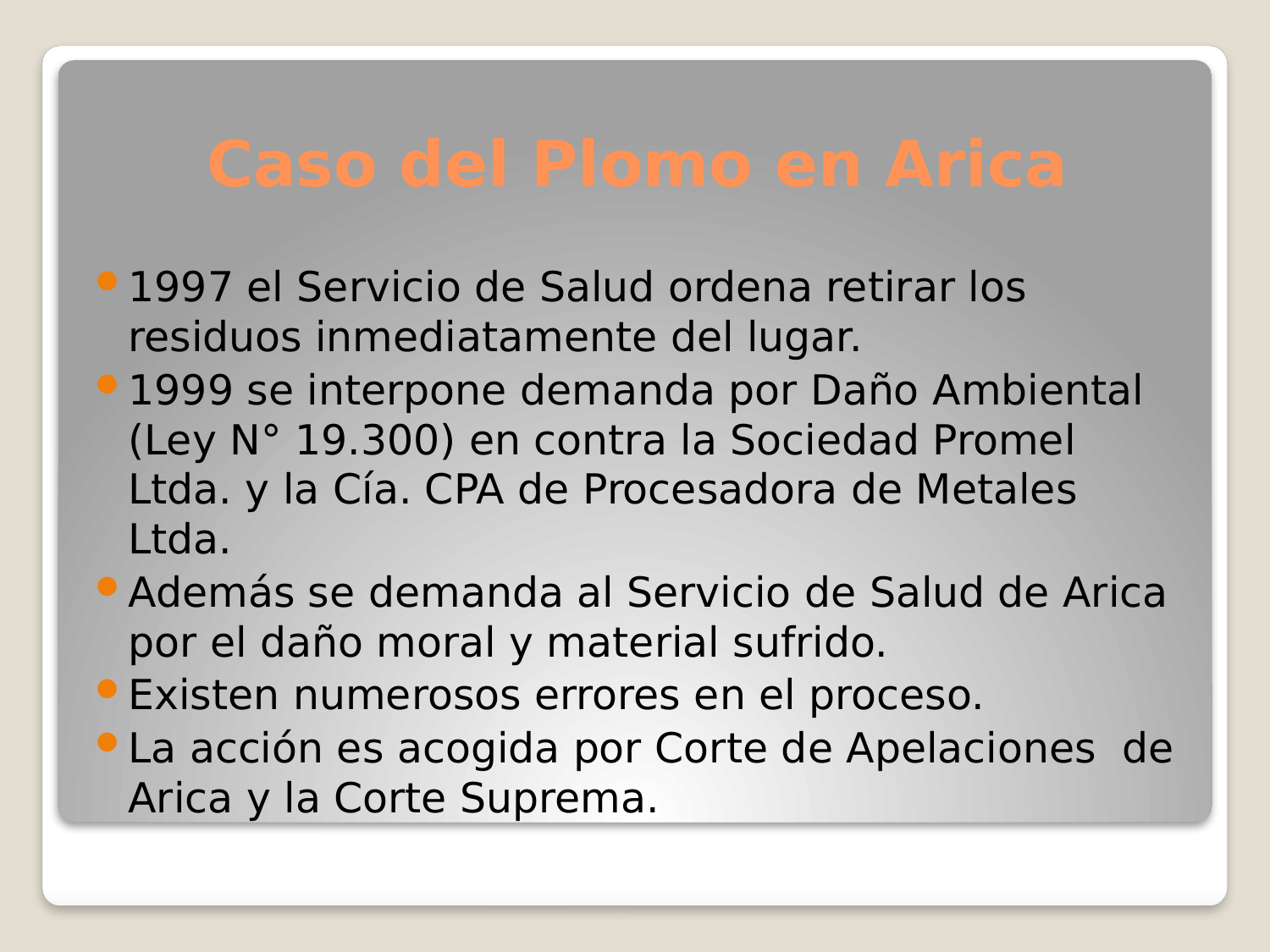

# Caso del Plomo en Arica
1997 el Servicio de Salud ordena retirar los residuos inmediatamente del lugar.
1999 se interpone demanda por Daño Ambiental (Ley N° 19.300) en contra la Sociedad Promel Ltda. y la Cía. CPA de Procesadora de Metales Ltda.
Además se demanda al Servicio de Salud de Arica por el daño moral y material sufrido.
Existen numerosos errores en el proceso.
La acción es acogida por Corte de Apelaciones  de Arica y la Corte Suprema.